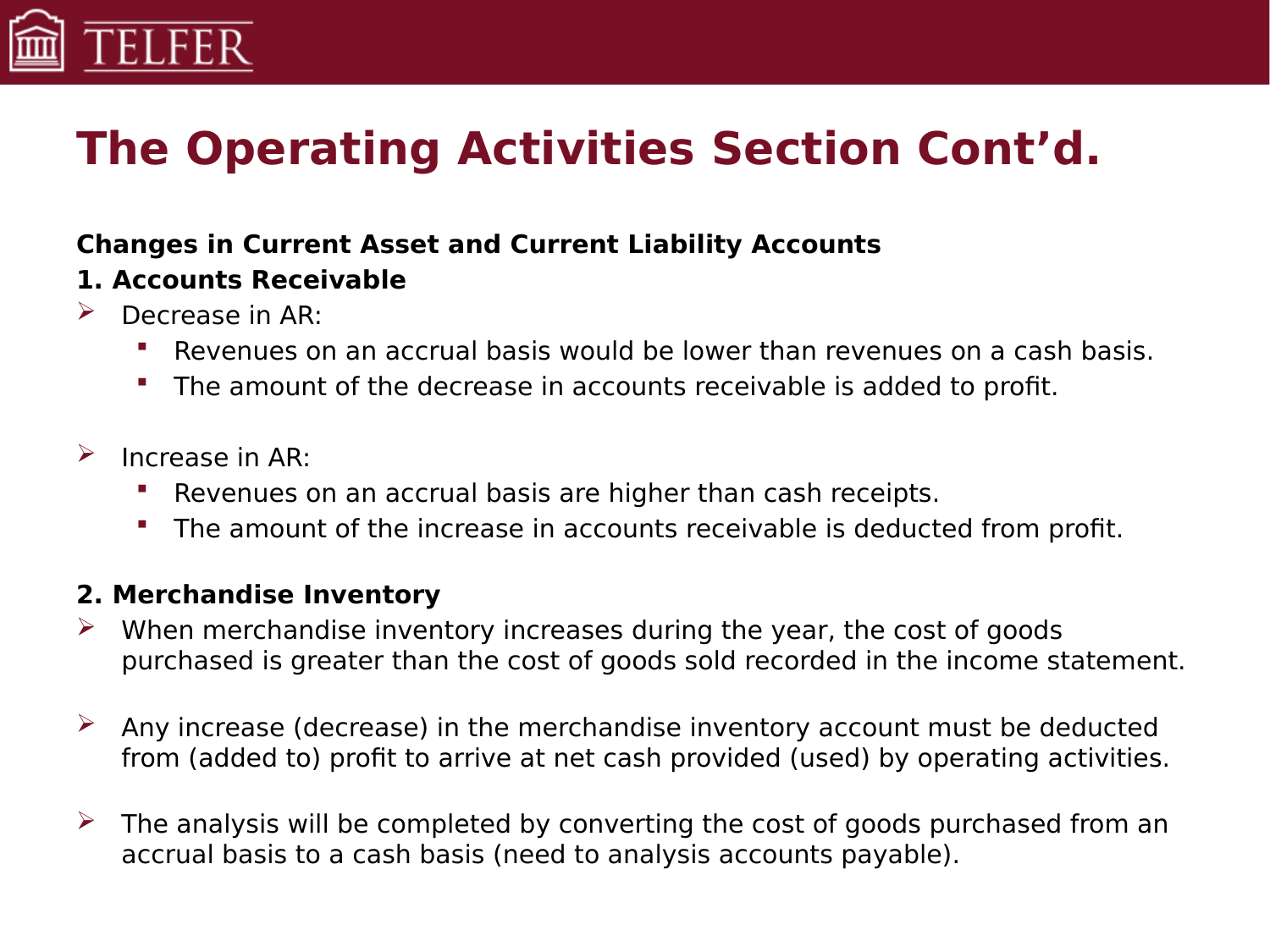

# The Operating Activities Section Cont’d.
Changes in Current Asset and Current Liability Accounts
1. Accounts Receivable
Decrease in AR:
Revenues on an accrual basis would be lower than revenues on a cash basis.
The amount of the decrease in accounts receivable is added to profit.

Increase in AR:
Revenues on an accrual basis are higher than cash receipts.
The amount of the increase in accounts receivable is deducted from profit.

2. Merchandise Inventory
When merchandise inventory increases during the year, the cost of goods purchased is greater than the cost of goods sold recorded in the income statement.

Any increase (decrease) in the merchandise inventory account must be deducted from (added to) profit to arrive at net cash provided (used) by operating activities.

The analysis will be completed by converting the cost of goods purchased from an accrual basis to a cash basis (need to analysis accounts payable).